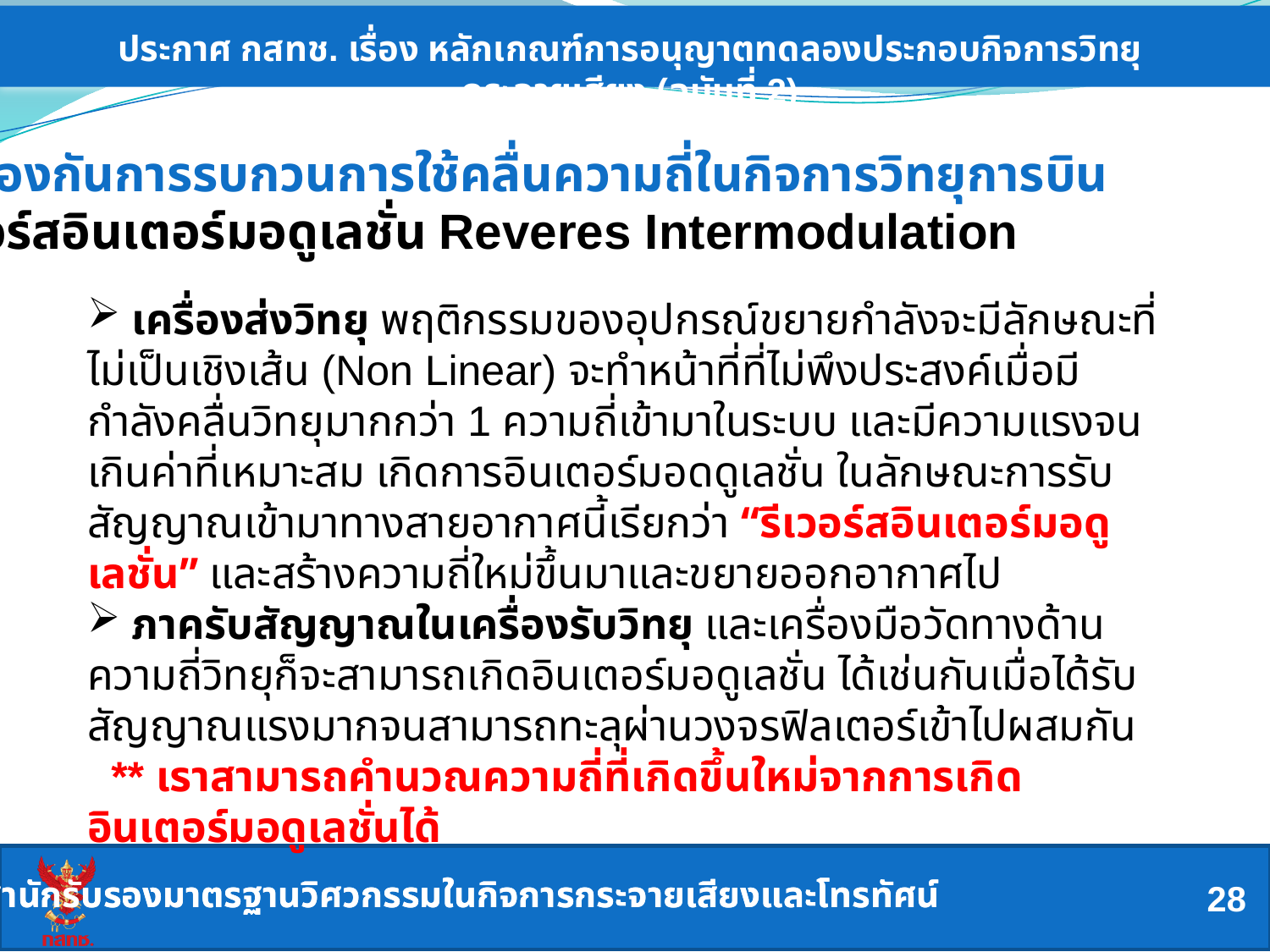

ประกาศ กสทช. เรื่อง หลักเกณฑ์การอนุญาตทดลองประกอบกิจการวิทยุกระจายเสียง (ฉบับที่ 2)
การป้องกันการรบกวนการใช้คลื่นความถี่ในกิจการวิทยุการบิน
รีเวอร์สอินเตอร์มอดูเลชั่น Reveres Intermodulation
 เครื่องส่งวิทยุ พฤติกรรมของอุปกรณ์ขยายกำลังจะมีลักษณะที่ไม่เป็นเชิงเส้น (Non Linear) จะทำหน้าที่ที่ไม่พึงประสงค์เมื่อมีกำลังคลื่นวิทยุมากกว่า 1 ความถี่เข้ามาในระบบ และมีความแรงจนเกินค่าที่เหมาะสม เกิดการอินเตอร์มอดดูเลชั่น ในลักษณะการรับสัญญาณเข้ามาทางสายอากาศนี้เรียกว่า “รีเวอร์สอินเตอร์มอดูเลชั่น” และสร้างความถี่ใหม่ขึ้นมาและขยายออกอากาศไป
 ภาครับสัญญาณในเครื่องรับวิทยุ และเครื่องมือวัดทางด้านความถี่วิทยุก็จะสามารถเกิดอินเตอร์มอดูเลชั่น ได้เช่นกันเมื่อได้รับสัญญาณแรงมากจนสามารถทะลุผ่านวงจรฟิลเตอร์เข้าไปผสมกัน
  ** เราสามารถคำนวณความถี่ที่เกิดขึ้นใหม่จากการเกิดอินเตอร์มอดูเลชั่นได้